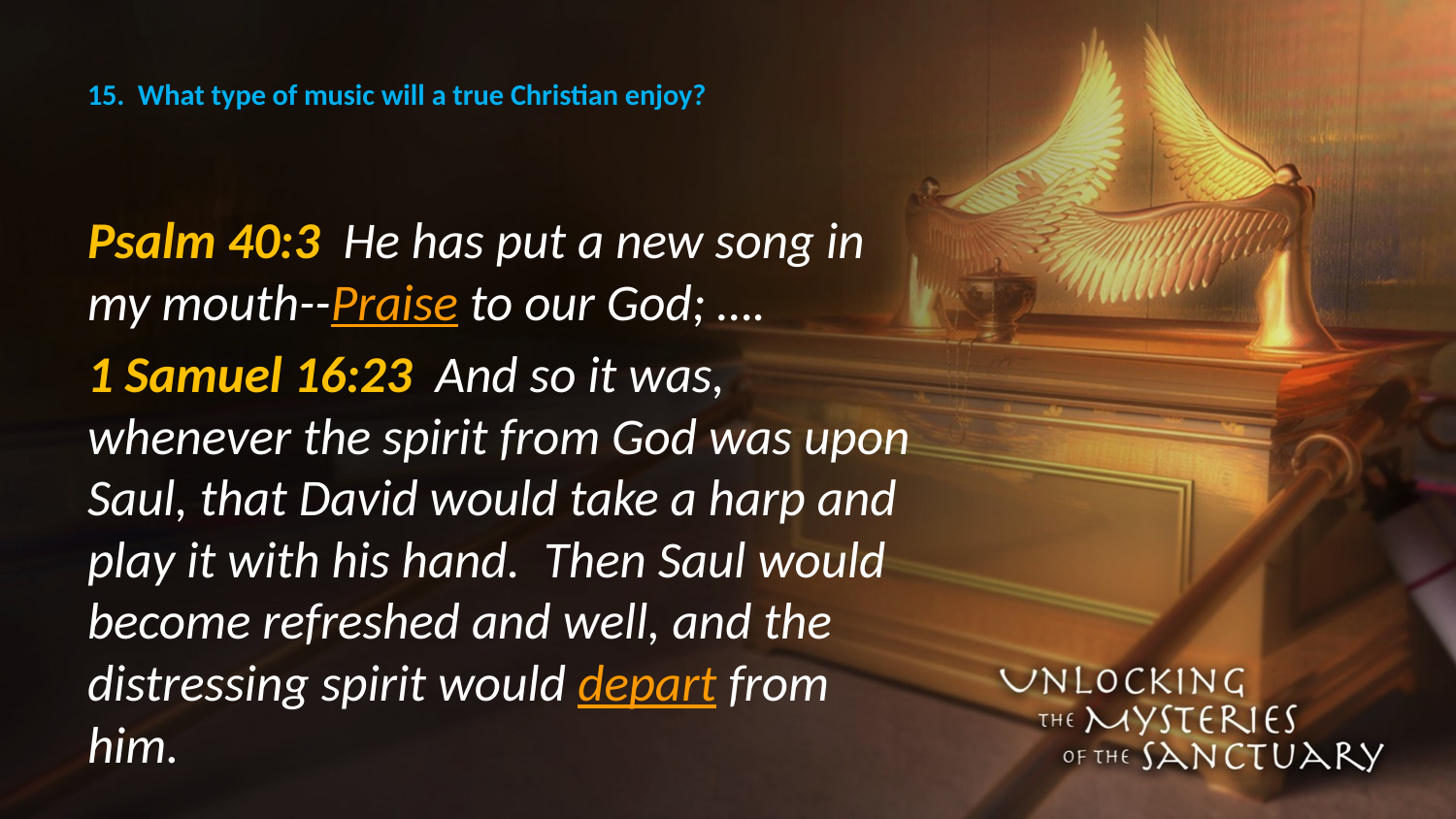

# 15.  What type of music will a true Christian enjoy?

Psalm 40:3  He has put a new song in my mouth--Praise to our God; ….
1 Samuel 16:23  And so it was, whenever the spirit from God was upon Saul, that David would take a harp and play it with his hand.  Then Saul would become refreshed and well, and the distressing spirit would depart from him.